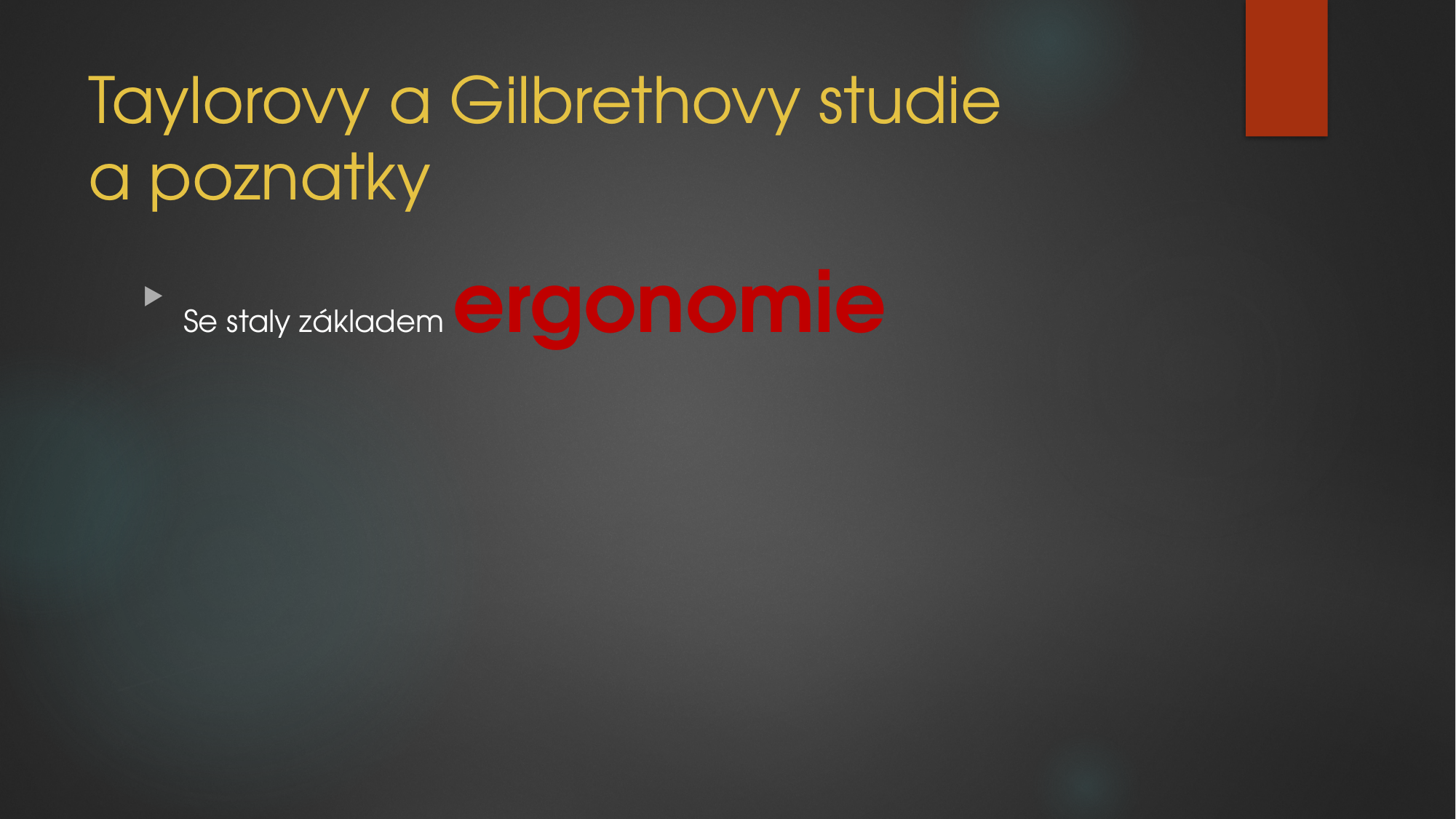

# Taylorovy a Gilbrethovy studie a poznatky
Se staly základem ergonomie